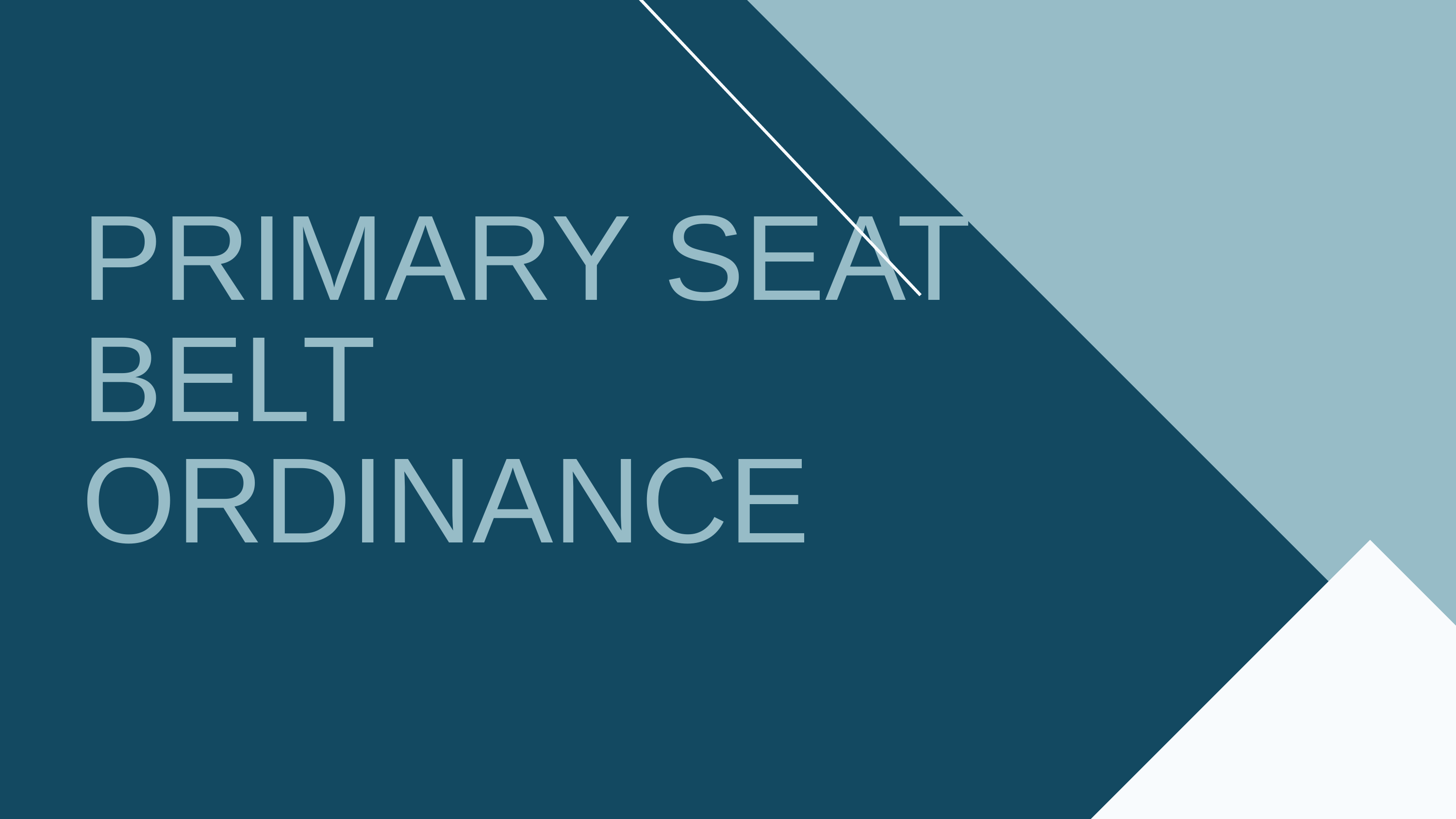

Primary Seat Belt Ordinance Title Slide

PRIMARY SEAT BELT ORDINANCE